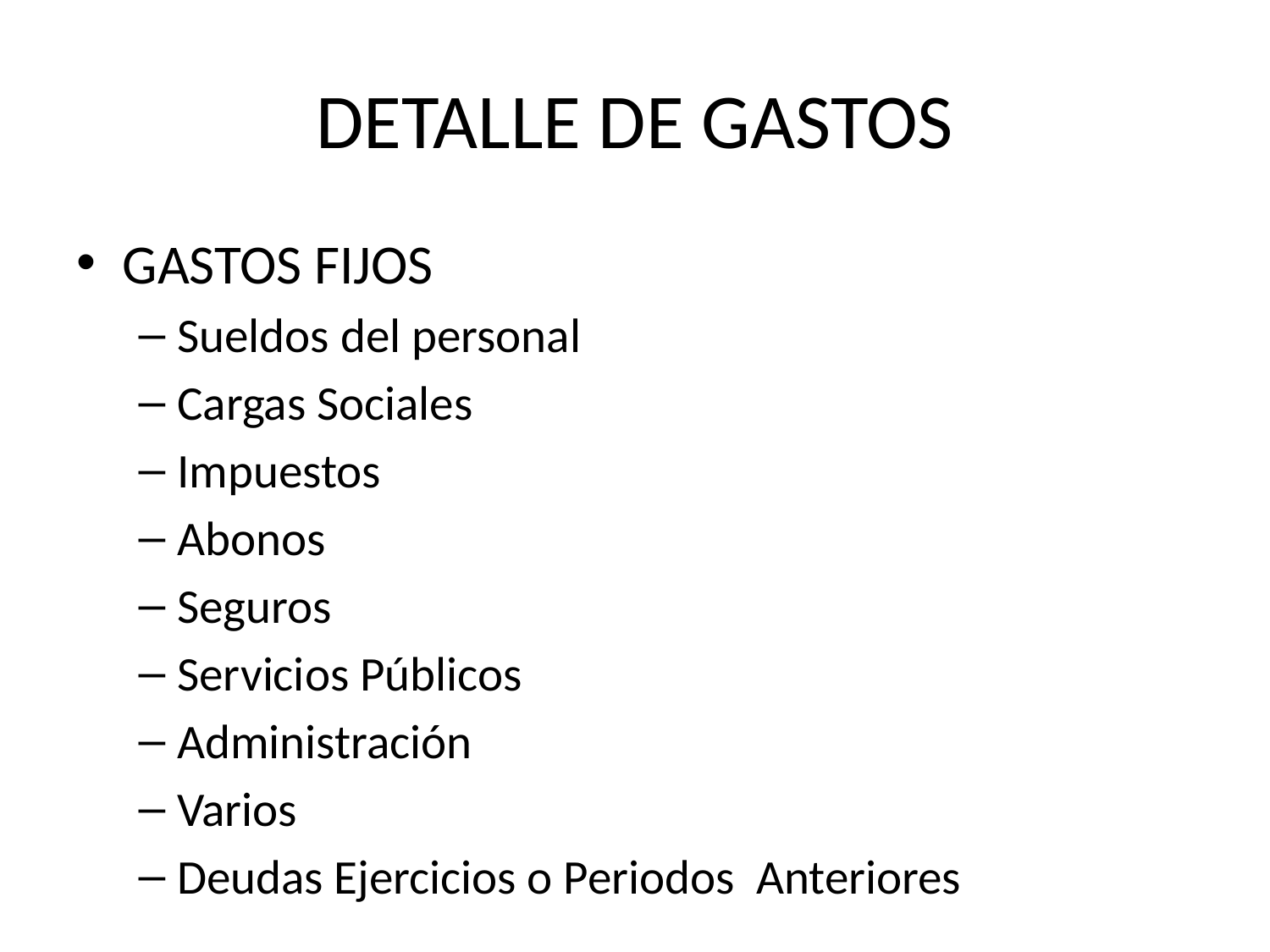

# DETALLE DE GASTOS
GASTOS FIJOS
Sueldos del personal
Cargas Sociales
Impuestos
Abonos
Seguros
Servicios Públicos
Administración
Varios
Deudas Ejercicios o Periodos  Anteriores